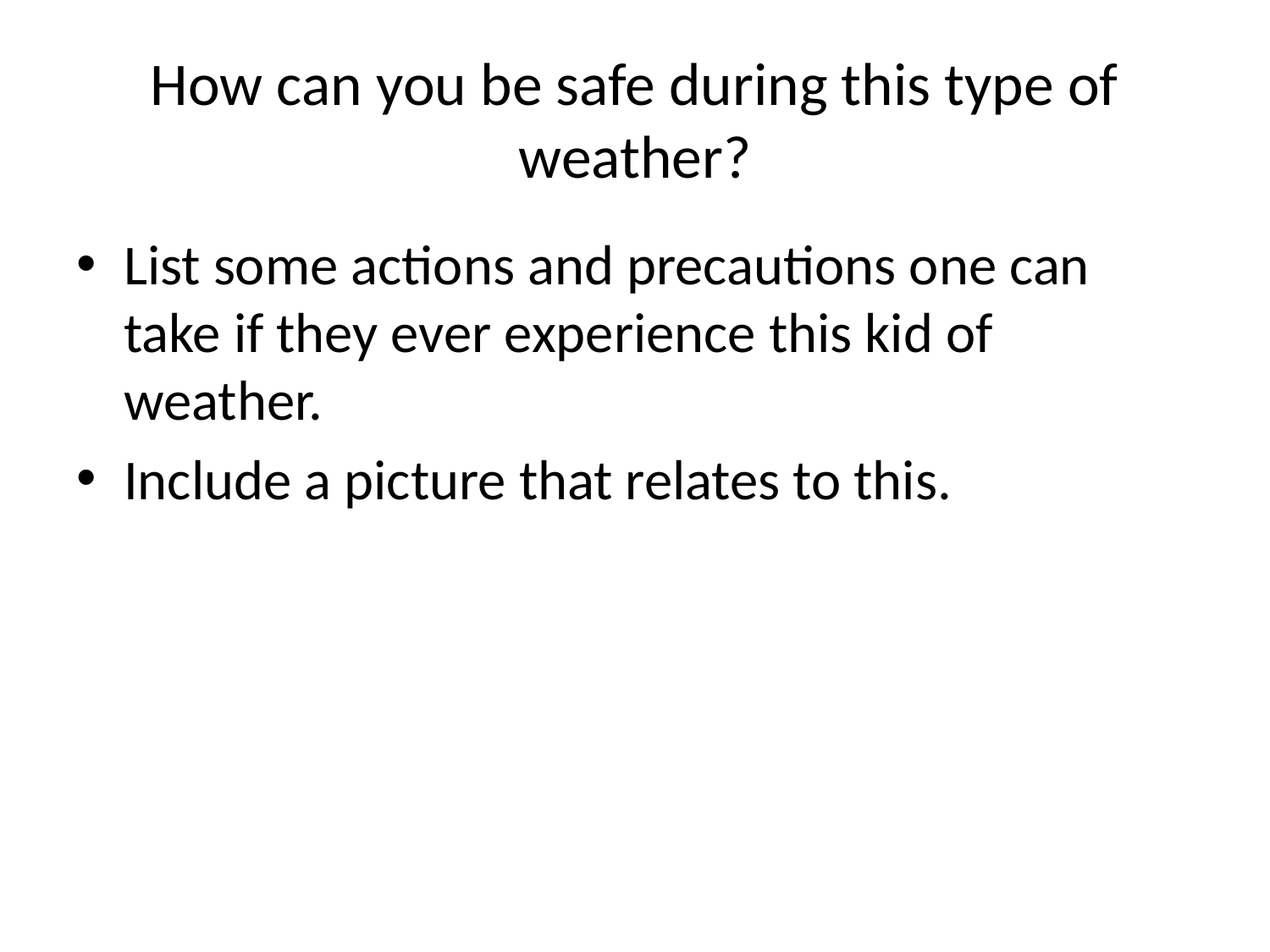

# How can you be safe during this type of weather?
List some actions and precautions one can take if they ever experience this kid of weather.
Include a picture that relates to this.